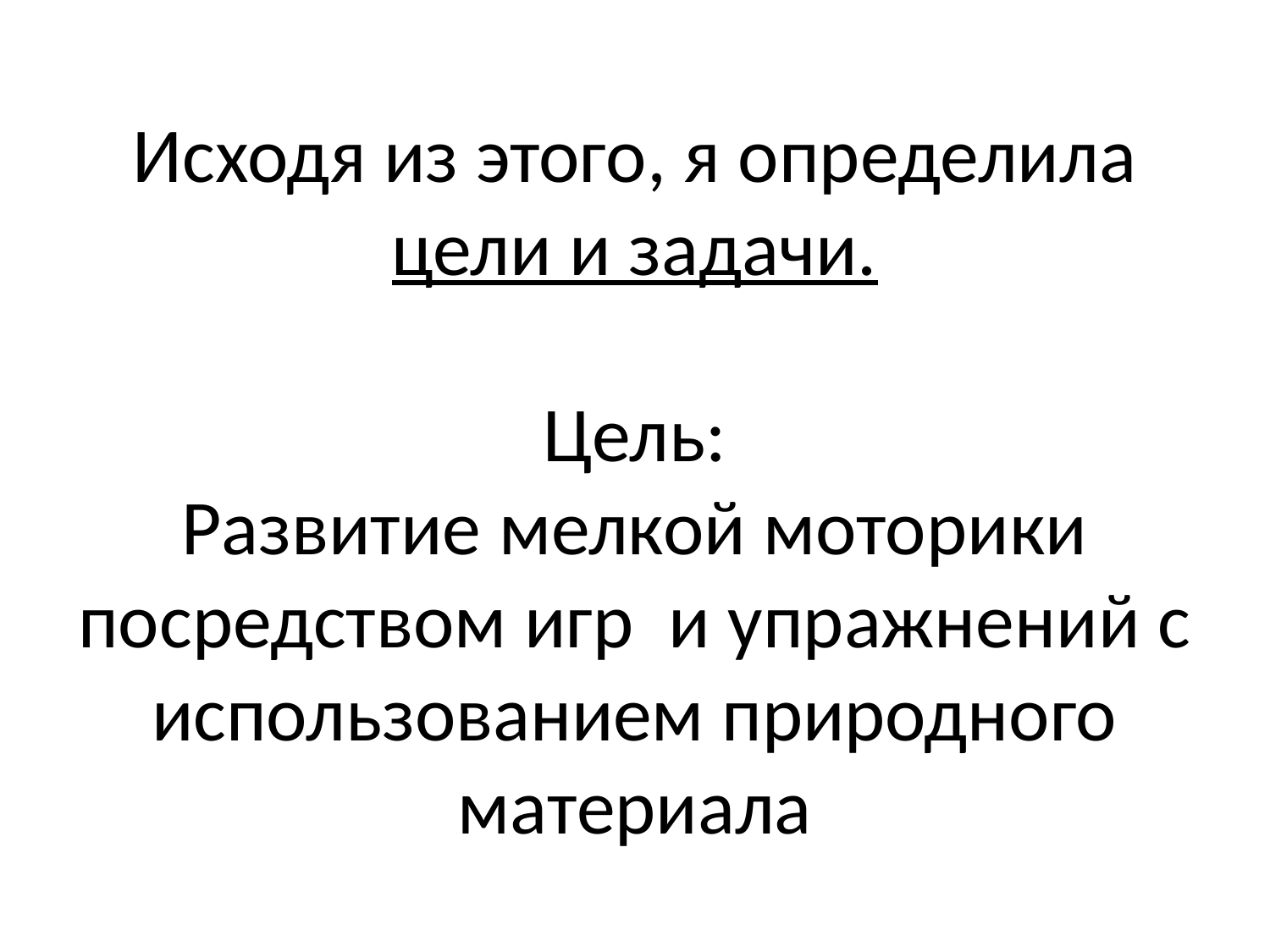

# Исходя из этого, я определила цели и задачи. Цель: Развитие мелкой моторики посредством игр  и упражнений с использованием природного материала